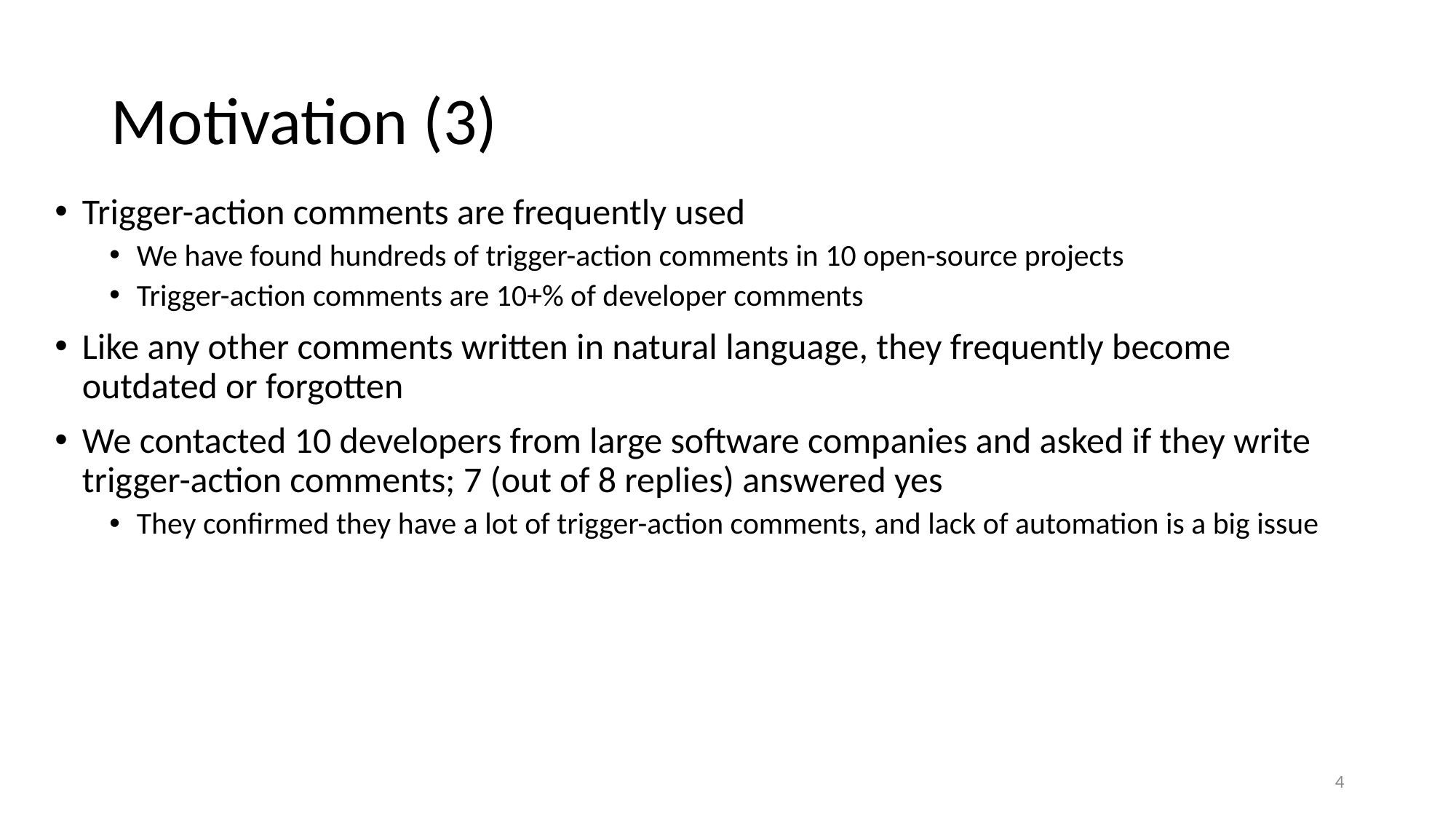

# Motivation (3)
Trigger-action comments are frequently used
We have found hundreds of trigger-action comments in 10 open-source projects
Trigger-action comments are 10+% of developer comments
Like any other comments written in natural language, they frequently become outdated or forgotten
We contacted 10 developers from large software companies and asked if they write trigger-action comments; 7 (out of 8 replies) answered yes
They confirmed they have a lot of trigger-action comments, and lack of automation is a big issue
4